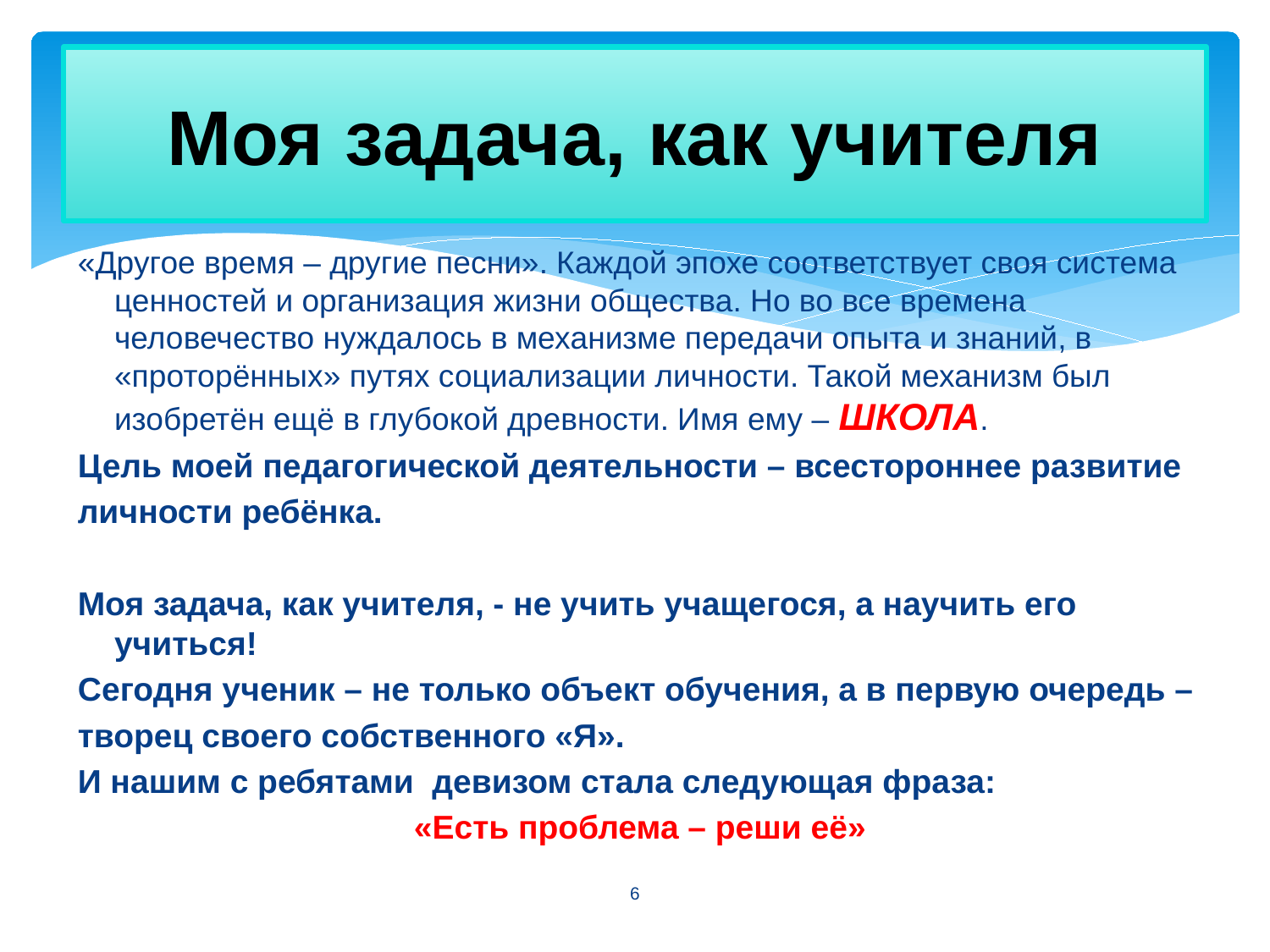

# Моя задача, как учителя
«Другое время – другие песни». Каждой эпохе соответствует своя система ценностей и организация жизни общества. Но во все времена человечество нуждалось в механизме передачи опыта и знаний, в «проторённых» путях социализации личности. Такой механизм был изобретён ещё в глубокой древности. Имя ему – ШКОЛА.
Цель моей педагогической деятельности – всестороннее развитие
личности ребёнка.

Моя задача, как учителя, - не учить учащегося, а научить его учиться!
Сегодня ученик – не только объект обучения, а в первую очередь –
творец своего собственного «Я».
И нашим с ребятами  девизом стала следующая фраза:
«Есть проблема – реши её»

6